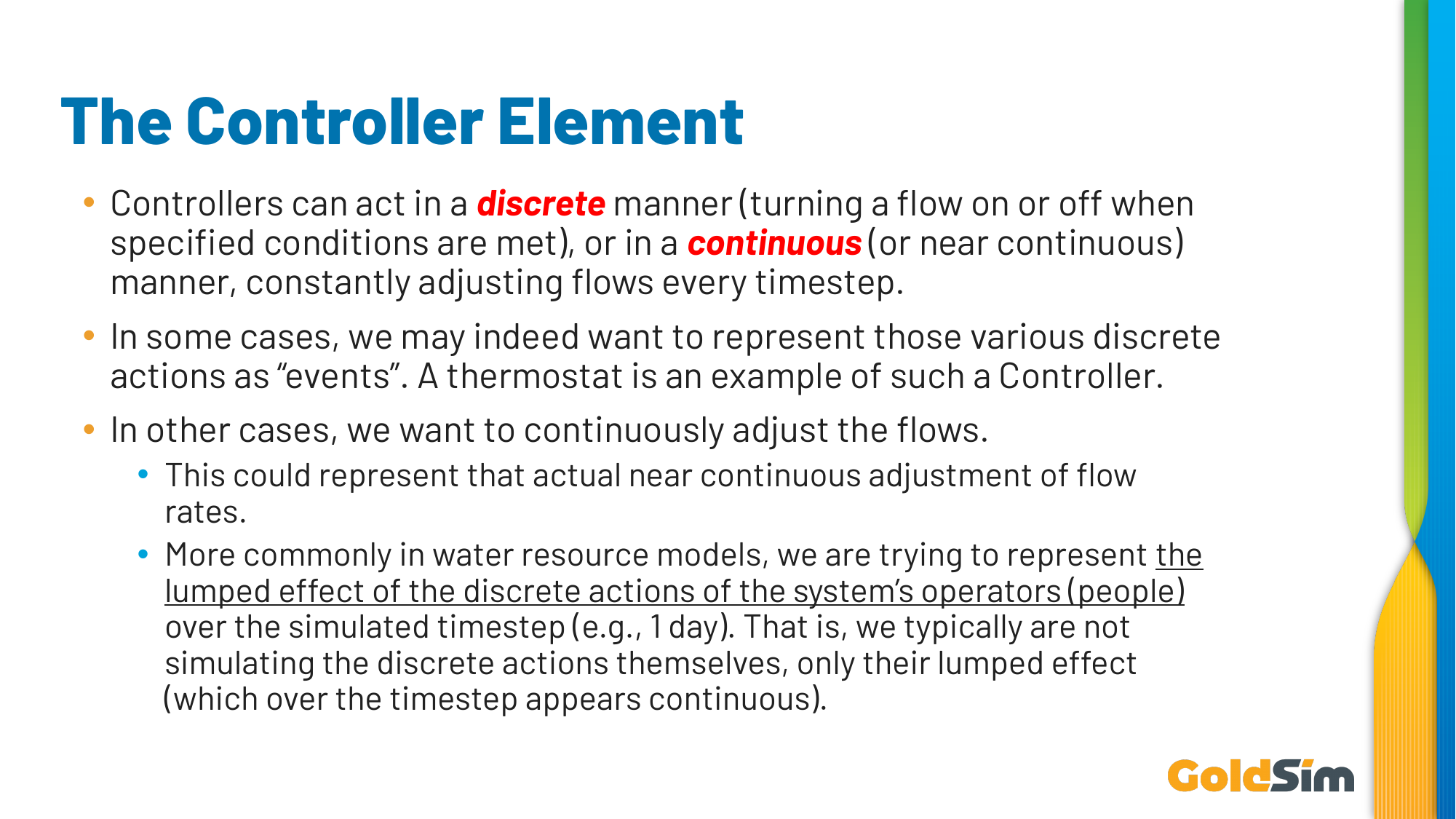

# The Controller Element

Controllers can act in a discrete manner (turning a flow on or off when specified conditions are met), or in a continuous (or near continuous) manner, constantly adjusting flows every timestep.
In some cases, we may indeed want to represent those various discrete actions as “events”. A thermostat is an example of such a Controller.
In other cases, we want to continuously adjust the flows.
This could represent that actual near continuous adjustment of flow rates.
More commonly in water resource models, we are trying to represent the lumped effect of the discrete actions of the system’s operators (people) over the simulated timestep (e.g., 1 day). That is, we typically are not simulating the discrete actions themselves, only their lumped effect (which over the timestep appears continuous).

© GoldSim Technology Group LLC, 2024